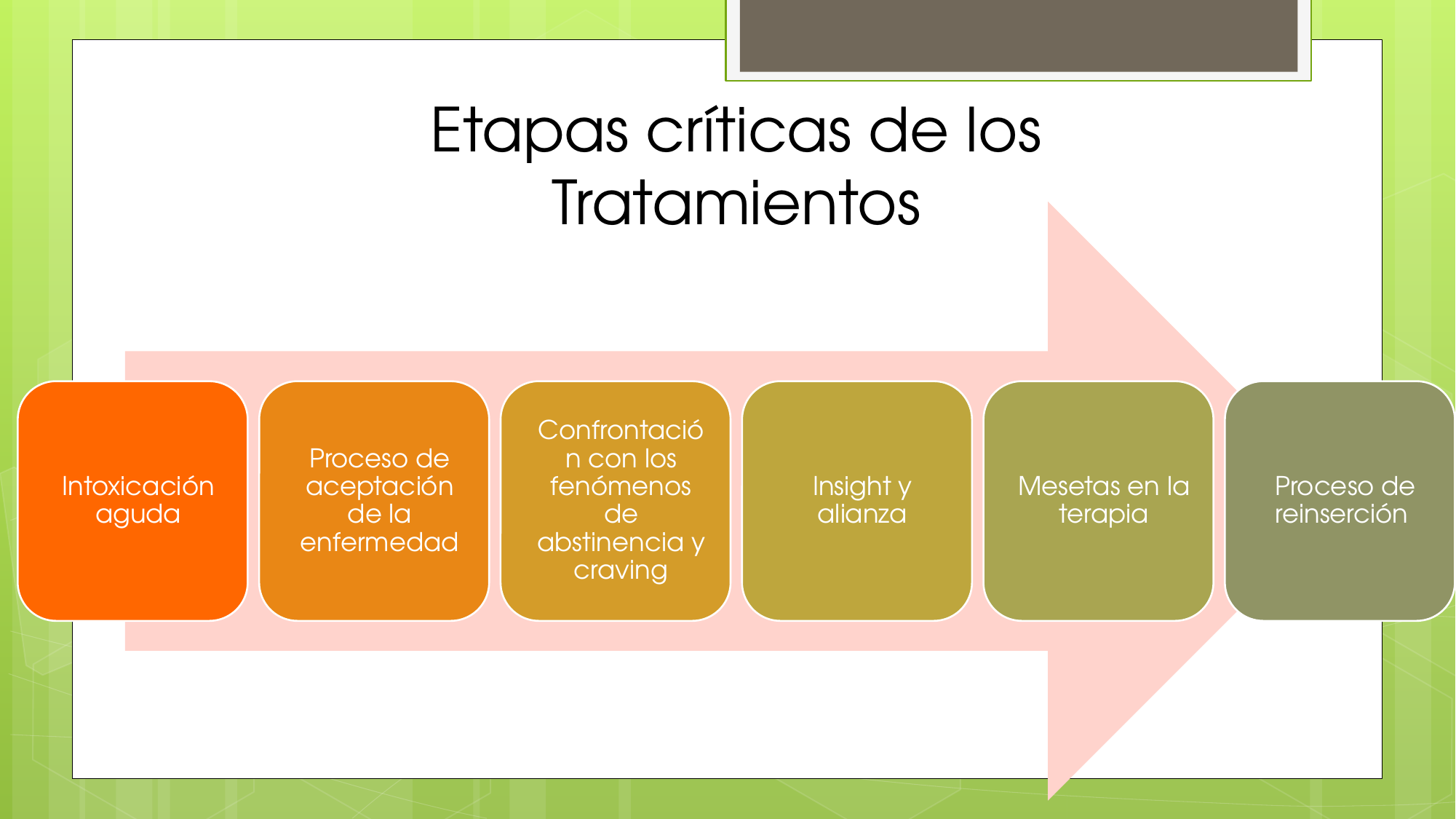

Etapas críticas de los Tratamientos
Intoxicación aguda
Proceso de aceptación de la enfermedad
Confrontación con los fenómenos de abstinencia y craving
Insight y alianza
Mesetas en la terapia
Proceso de reinserción